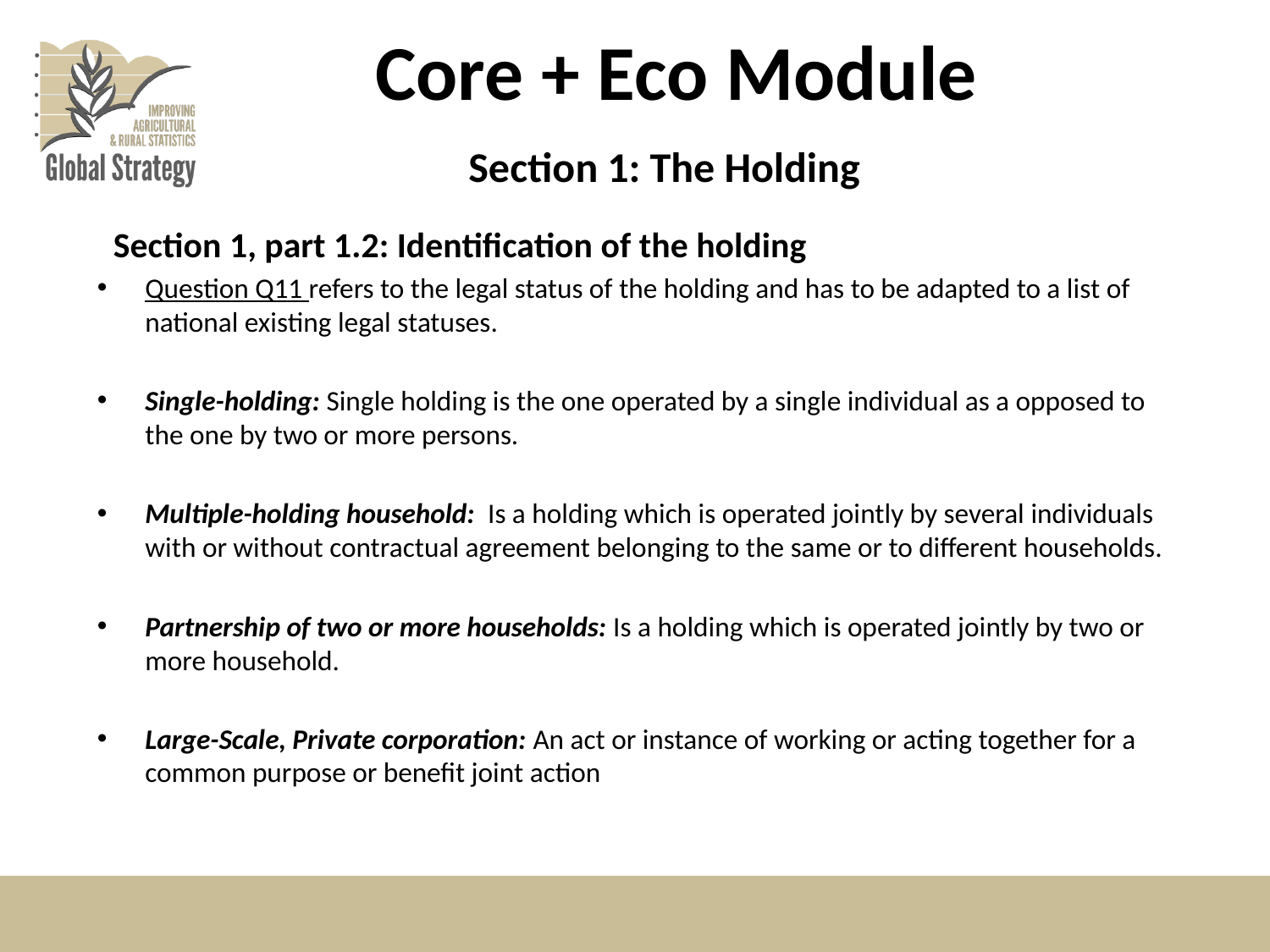

# Core + Eco Module
Section 1: The Holding
Section 1, part 1.2: Identification of the holding
Question Q11 refers to the legal status of the holding and has to be adapted to a list of national existing legal statuses.

Single-holding: Single holding is the one operated by a single individual as a opposed to the one by two or more persons.

Multiple-holding household:  Is a holding which is operated jointly by several individuals with or without contractual agreement belonging to the same or to different households.

Partnership of two or more households: Is a holding which is operated jointly by two or more household.

Large-Scale, Private corporation: An act or instance of working or acting together for a common purpose or benefit joint action